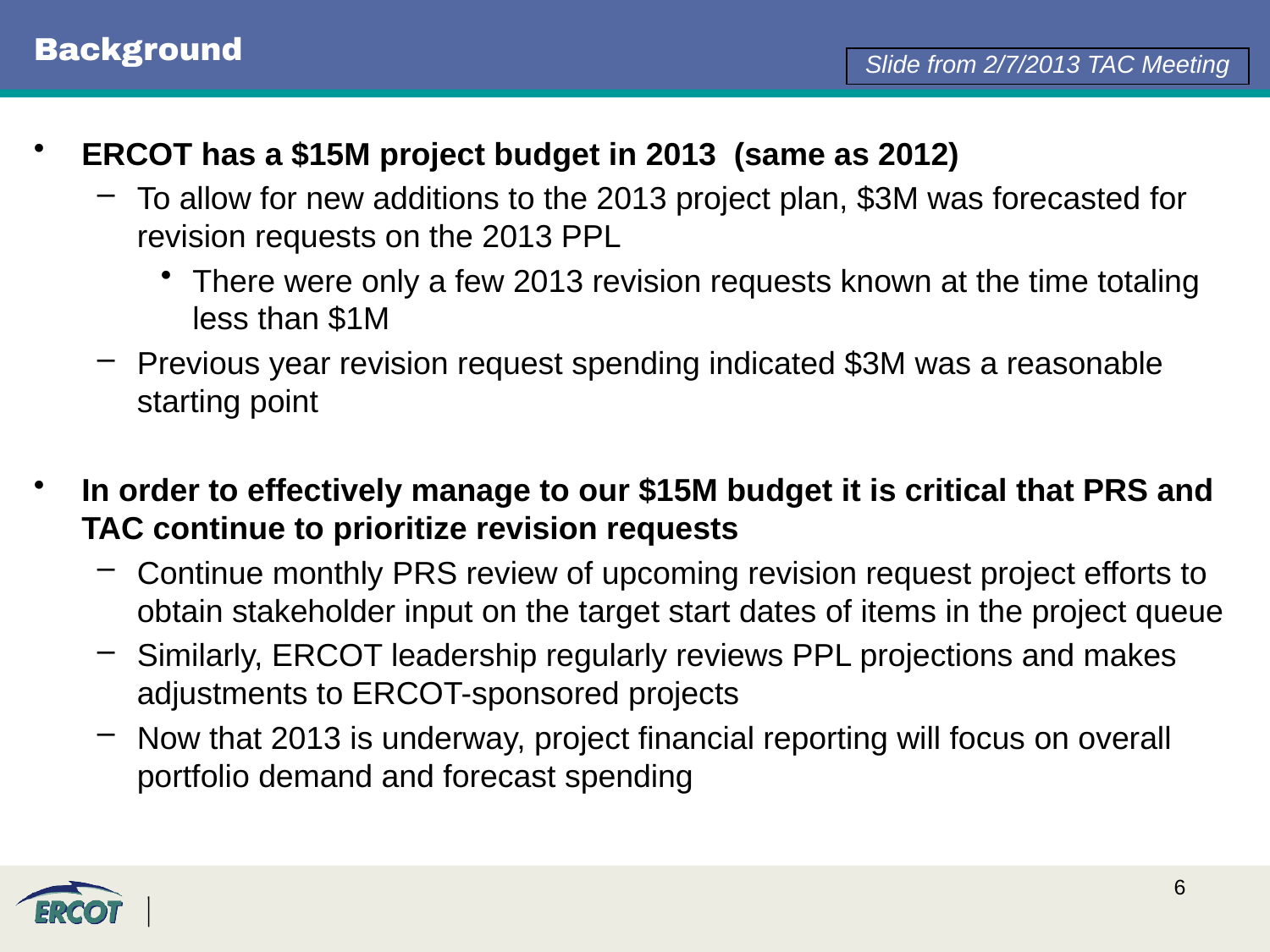

# Background
Slide from 2/7/2013 TAC Meeting
ERCOT has a $15M project budget in 2013  (same as 2012)
To allow for new additions to the 2013 project plan, $3M was forecasted for revision requests on the 2013 PPL
There were only a few 2013 revision requests known at the time totaling less than $1M
Previous year revision request spending indicated $3M was a reasonable starting point

In order to effectively manage to our $15M budget it is critical that PRS and TAC continue to prioritize revision requests
Continue monthly PRS review of upcoming revision request project efforts to obtain stakeholder input on the target start dates of items in the project queue
Similarly, ERCOT leadership regularly reviews PPL projections and makes adjustments to ERCOT-sponsored projects
Now that 2013 is underway, project financial reporting will focus on overall portfolio demand and forecast spending